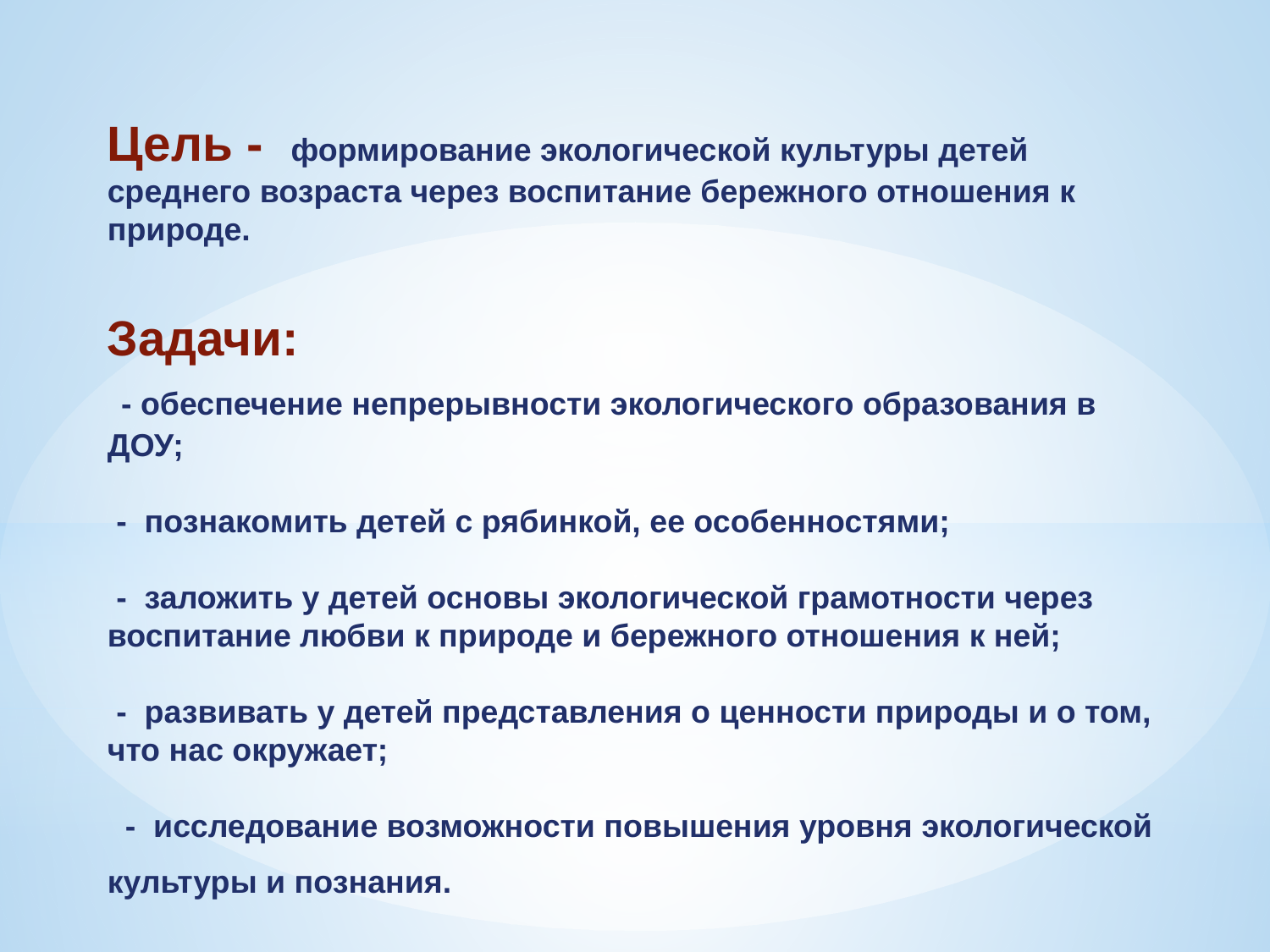

Цель -  формирование экологической культуры детей среднего возраста через воспитание бережного отношения к природе.

Задачи:
 - обеспечение непрерывности экологического образования в ДОУ;

 -  познакомить детей с рябинкой, ее особенностями;

 -  заложить у детей основы экологической грамотности через воспитание любви к природе и бережного отношения к ней;

 -  развивать у детей представления о ценности природы и о том, что нас окружает;

  -  исследование возможности повышения уровня экологической культуры и познания.